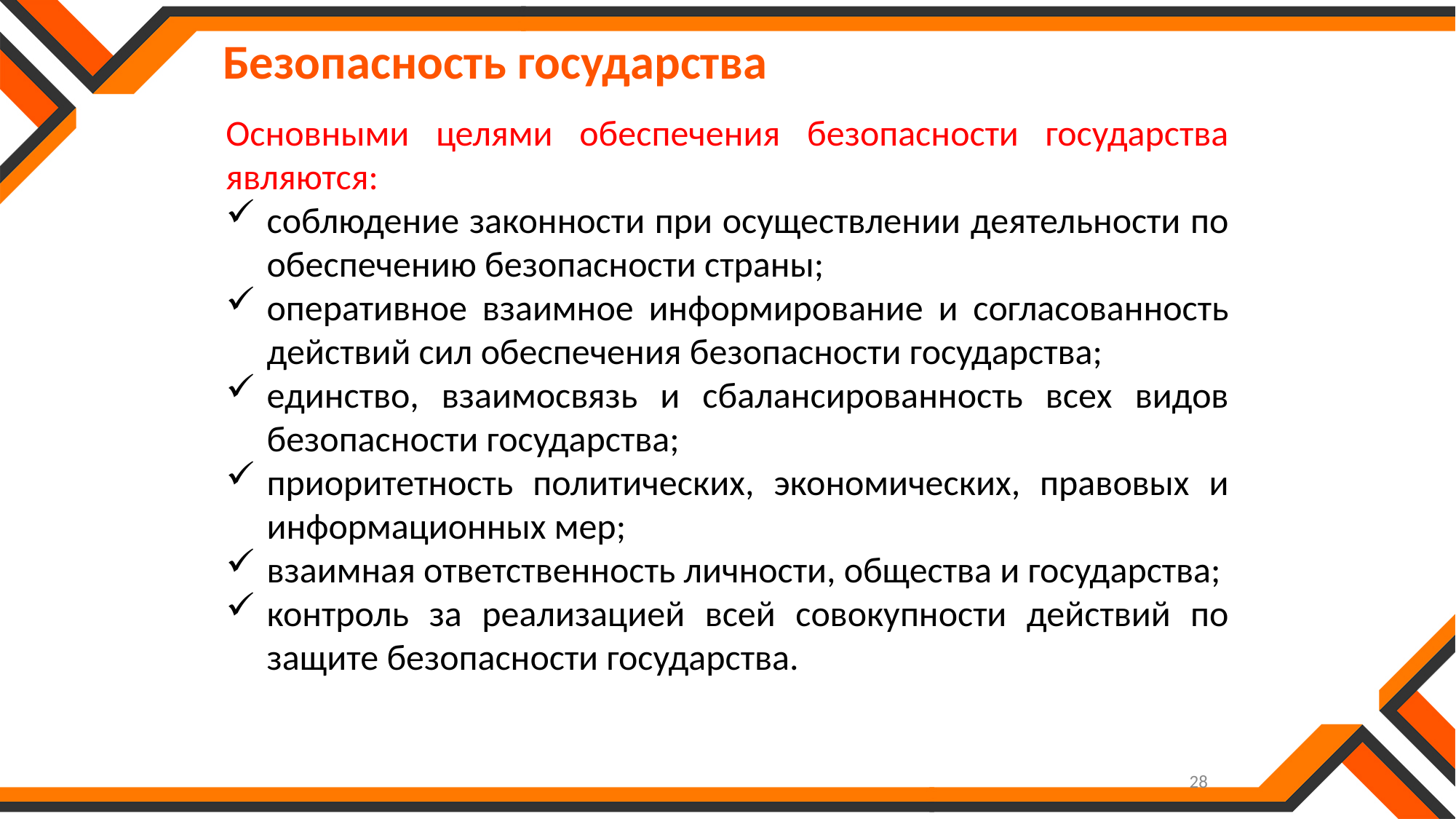

Безопасность государства
Основными целями обеспечения безопасности государства являются:
соблюдение законности при осуществлении деятельности по обеспечению безопасности страны;
оперативное взаимное информирование и согласованность действий сил обеспечения безопасности государства;
единство, взаимосвязь и сбалансированность всех видов безопасности государства;
приоритетность политических, экономических, правовых и информационных мер;
взаимная ответственность личности, общества и государства;
контроль за реализацией всей совокупности действий по защите безопасности государства.

28